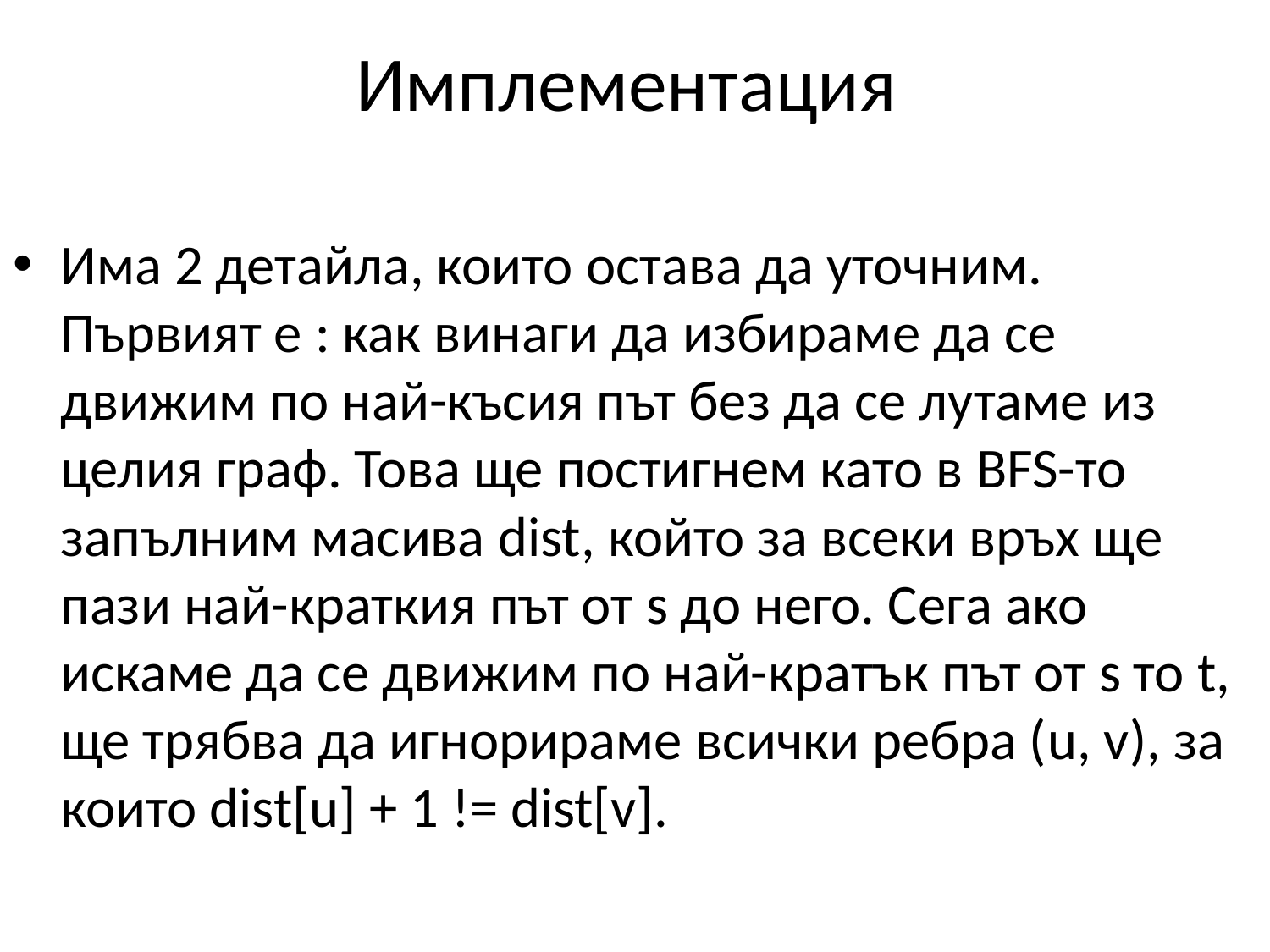

# Имплементация
Има 2 детайла, които остава да уточним. Първият е : как винаги да избираме да се движим по най-късия път без да се лутаме из целия граф. Това ще постигнем като в BFS-то запълним масива dist, който за всеки връх ще пази най-краткия път от s до него. Сега ако искаме да се движим по най-кратък път от s то t, ще трябва да игнорираме всички ребра (u, v), за които dist[u] + 1 != dist[v].